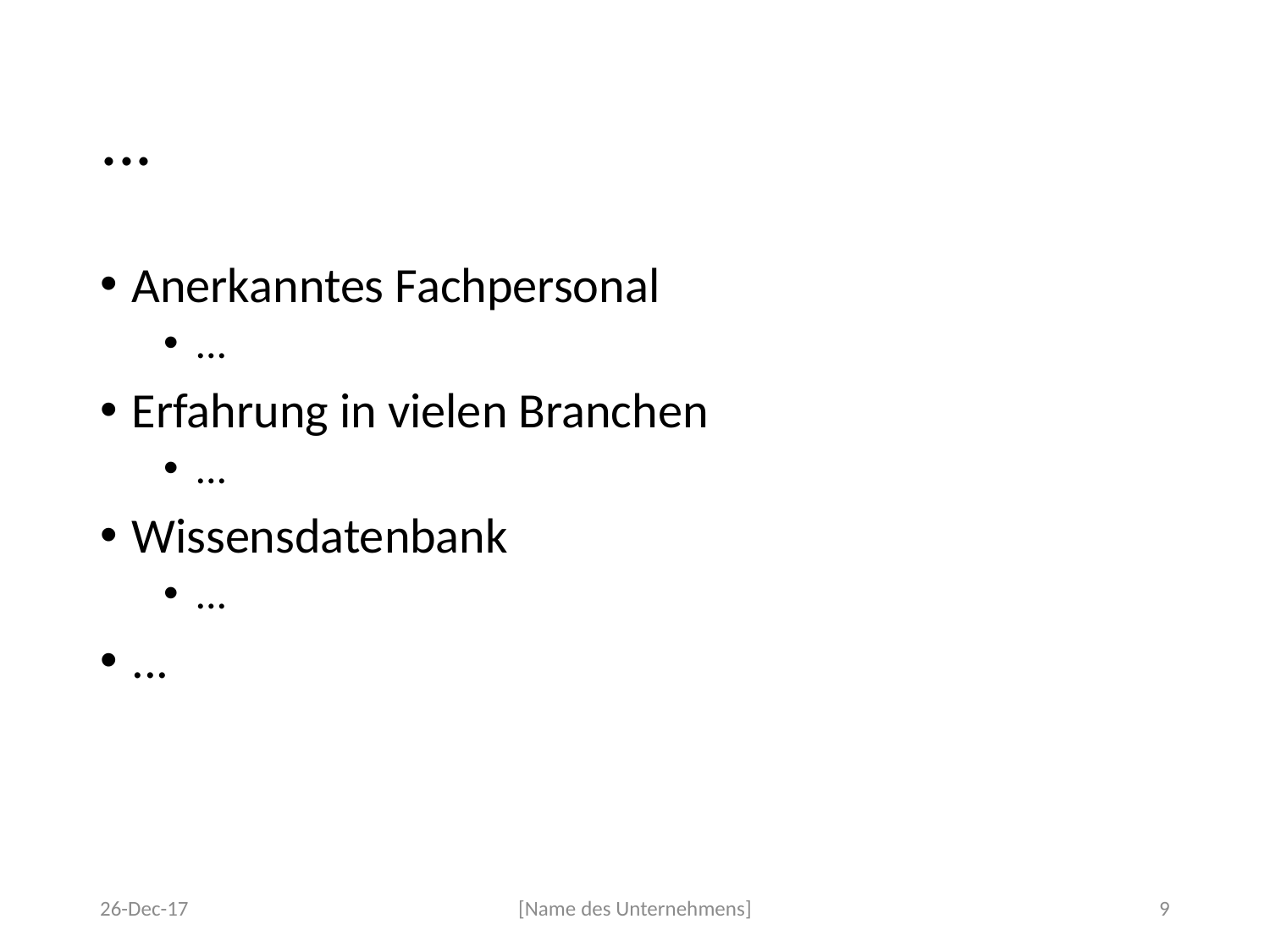

# ...
Anerkanntes Fachpersonal
...
Erfahrung in vielen Branchen
...
Wissensdatenbank
...
...
26-Dec-17
[Name des Unternehmens]
9